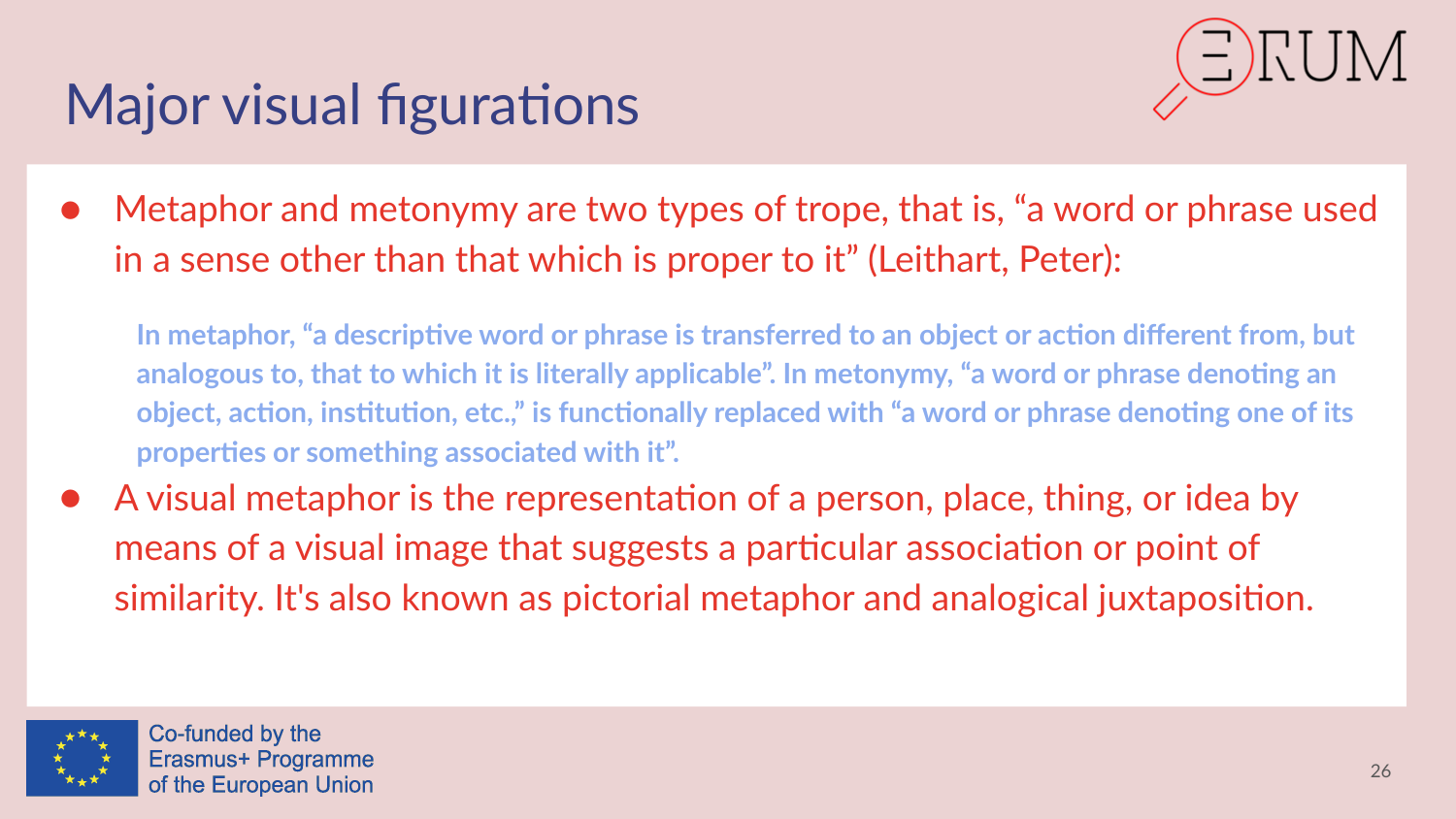

# Major visual figurations
Metaphor and metonymy are two types of trope, that is, “a word or phrase used in a sense other than that which is proper to it” (Leithart, Peter):
In metaphor, “a descriptive word or phrase is transferred to an object or action different from, but analogous to, that to which it is literally applicable”. In metonymy, “a word or phrase denoting an object, action, institution, etc.,” is functionally replaced with “a word or phrase denoting one of its properties or something associated with it”.
A visual metaphor is the representation of a person, place, thing, or idea by means of a visual image that suggests a particular association or point of similarity. It's also known as pictorial metaphor and analogical juxtaposition.

26